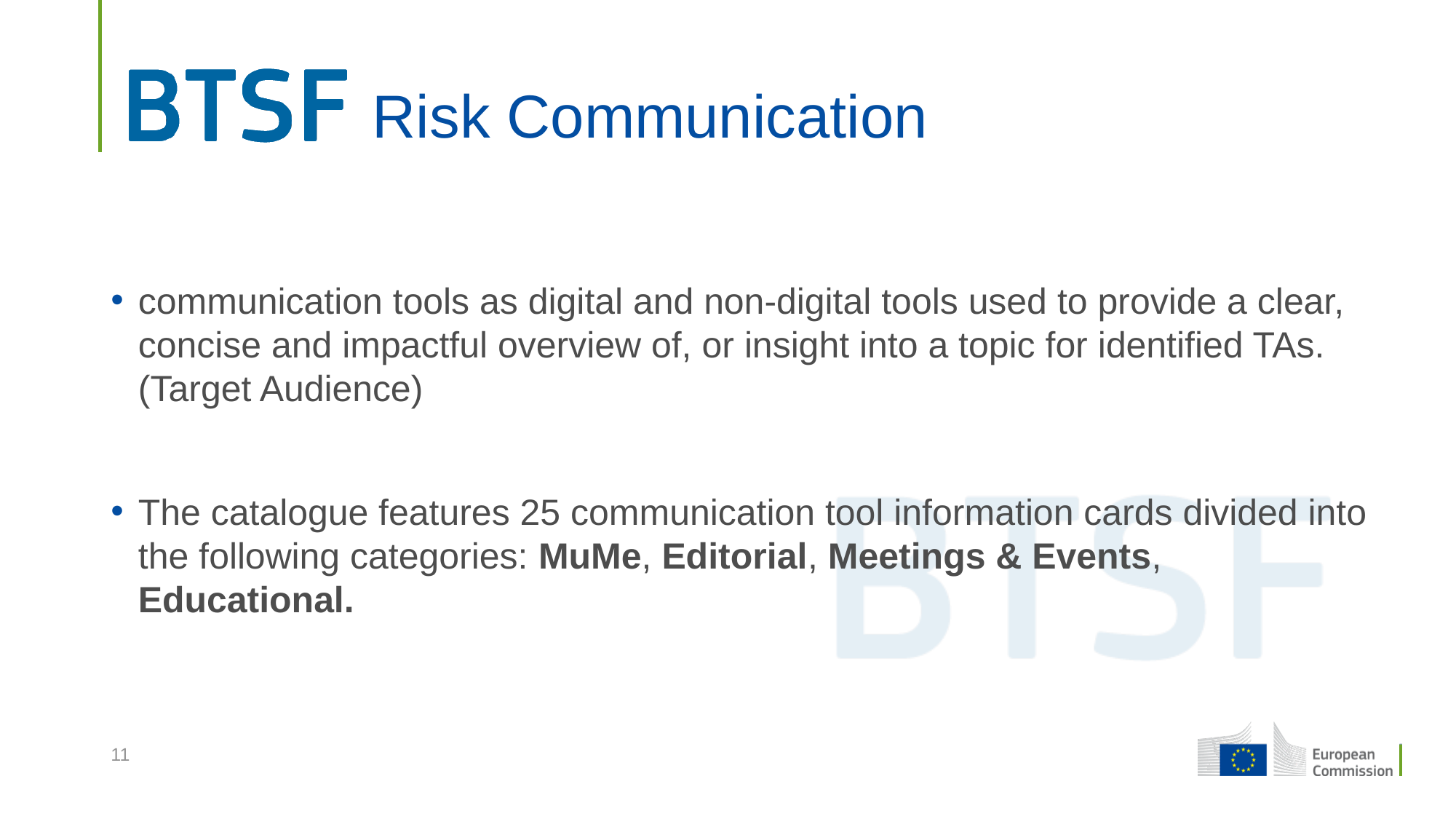

# Risk Communication
communication tools as digital and non-digital tools used to provide a clear, concise and impactful overview of, or insight into a topic for identified TAs. (Target Audience)

The catalogue features 25 communication tool information cards divided into the following categories: MuMe, Editorial, Meetings & Events, Educational.
11